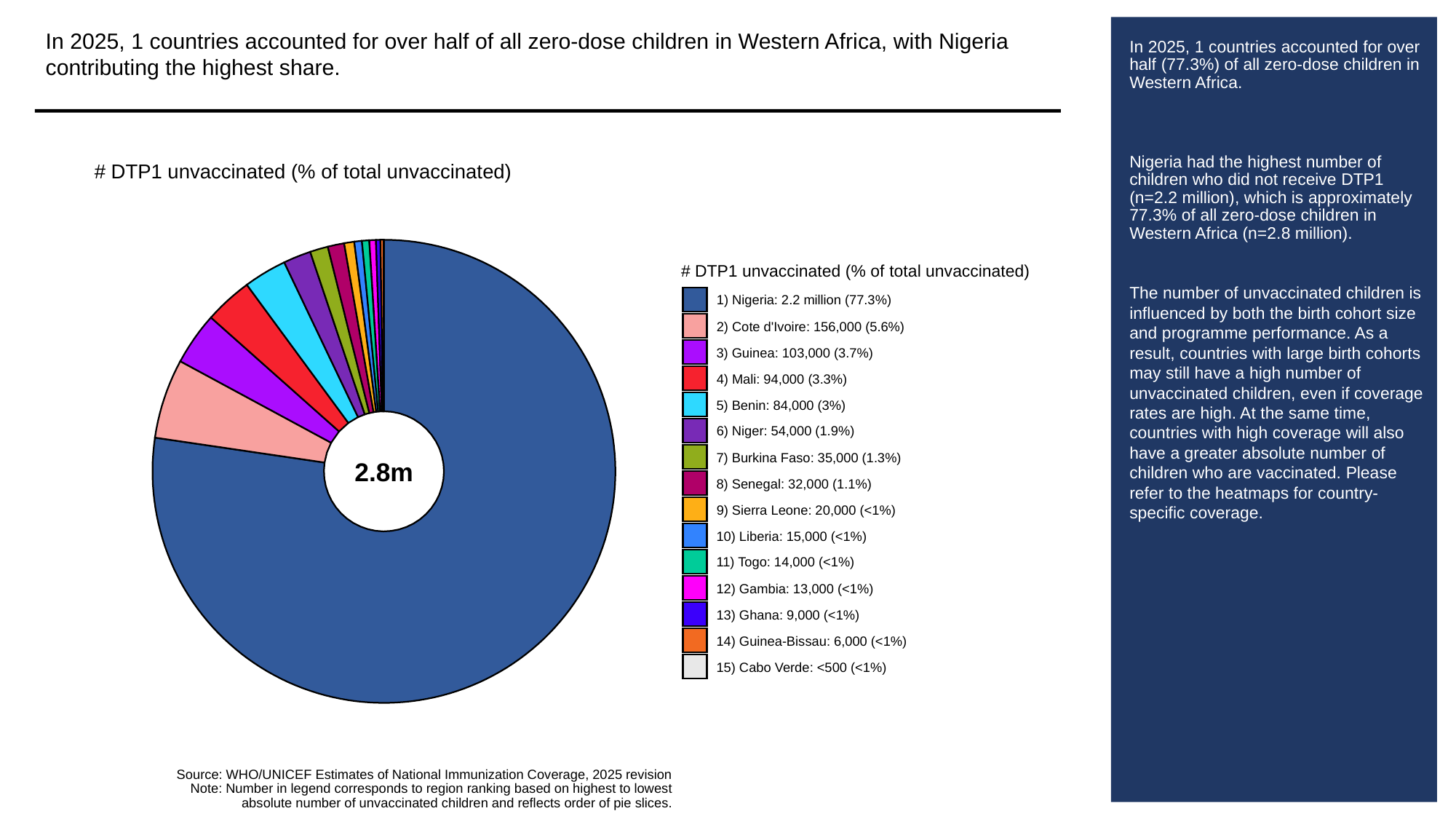

In 2025, 1 countries accounted for over half of all zero-dose children in Western Africa, with Nigeria contributing the highest share.
# In 2025, 1 countries accounted for over half (77.3%) of all zero-dose children in Western Africa.

Nigeria had the highest number of children who did not receive DTP1 (n=2.2 million), which is approximately 77.3% of all zero-dose children in Western Africa (n=2.8 million).

The number of unvaccinated children is influenced by both the birth cohort size and programme performance. As a result, countries with large birth cohorts may still have a high number of unvaccinated children, even if coverage rates are high. At the same time, countries with high coverage will also have a greater absolute number of children who are vaccinated. Please refer to the heatmaps for country-specific coverage.

# DTP1 unvaccinated (% of total unvaccinated)

# DTP1 unvaccinated (% of total unvaccinated)

1) Nigeria: 2.2 million (77.3%)

2) Cote d'Ivoire: 156,000 (5.6%)

3) Guinea: 103,000 (3.7%)

4) Mali: 94,000 (3.3%)

5) Benin: 84,000 (3%)

6) Niger: 54,000 (1.9%)

7) Burkina Faso: 35,000 (1.3%)
2.8m

8) Senegal: 32,000 (1.1%)

9) Sierra Leone: 20,000 (<1%)

10) Liberia: 15,000 (<1%)

11) Togo: 14,000 (<1%)

12) Gambia: 13,000 (<1%)

13) Ghana: 9,000 (<1%)

14) Guinea-Bissau: 6,000 (<1%)

15) Cabo Verde: <500 (<1%)
Source: WHO/UNICEF Estimates of National Immunization Coverage, 2025 revision
Note: Number in legend corresponds to region ranking based on highest to lowest
absolute number of unvaccinated children and reflects order of pie slices.